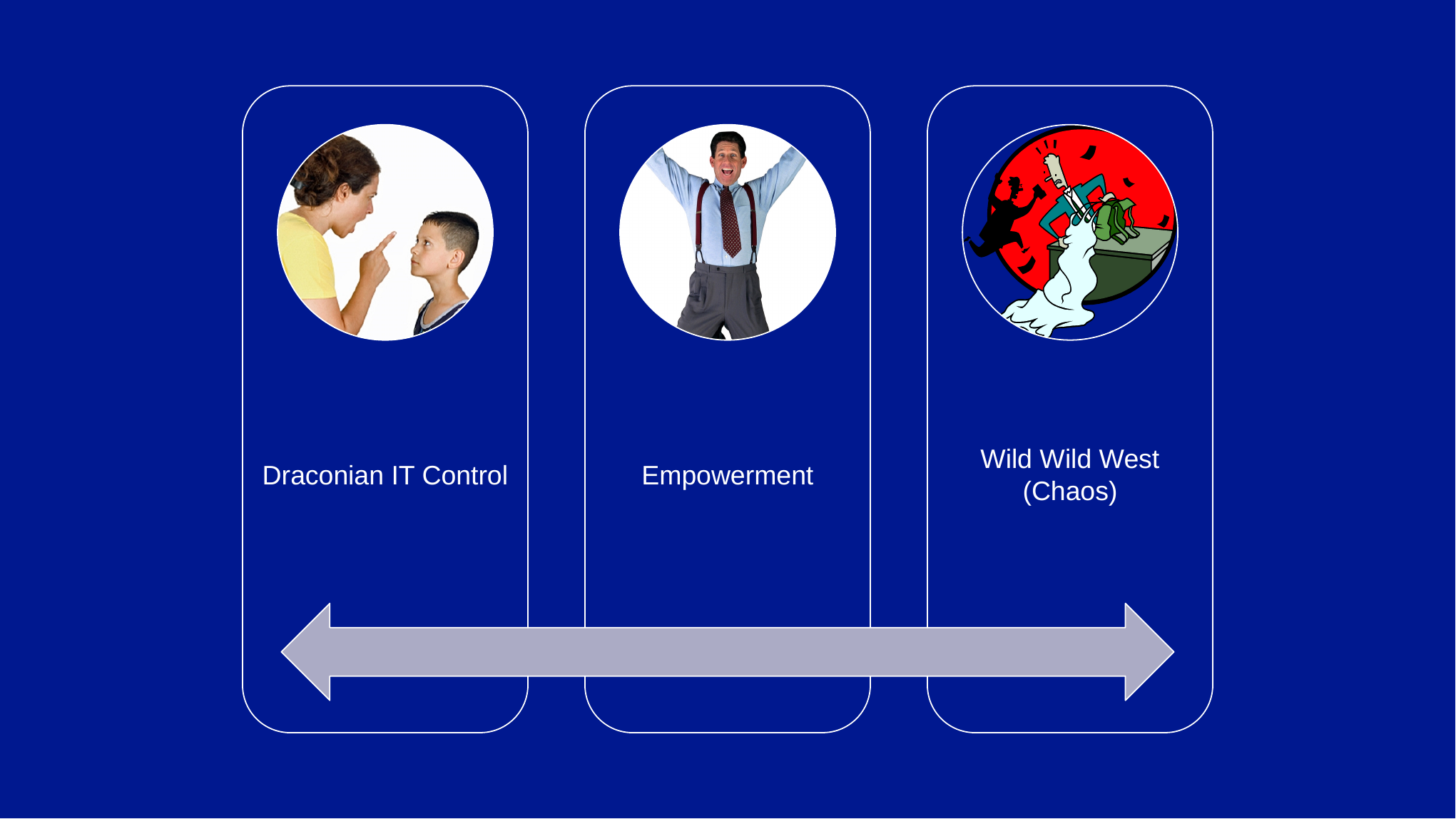

Draconian IT Control
Empowerment
Wild Wild West (Chaos)